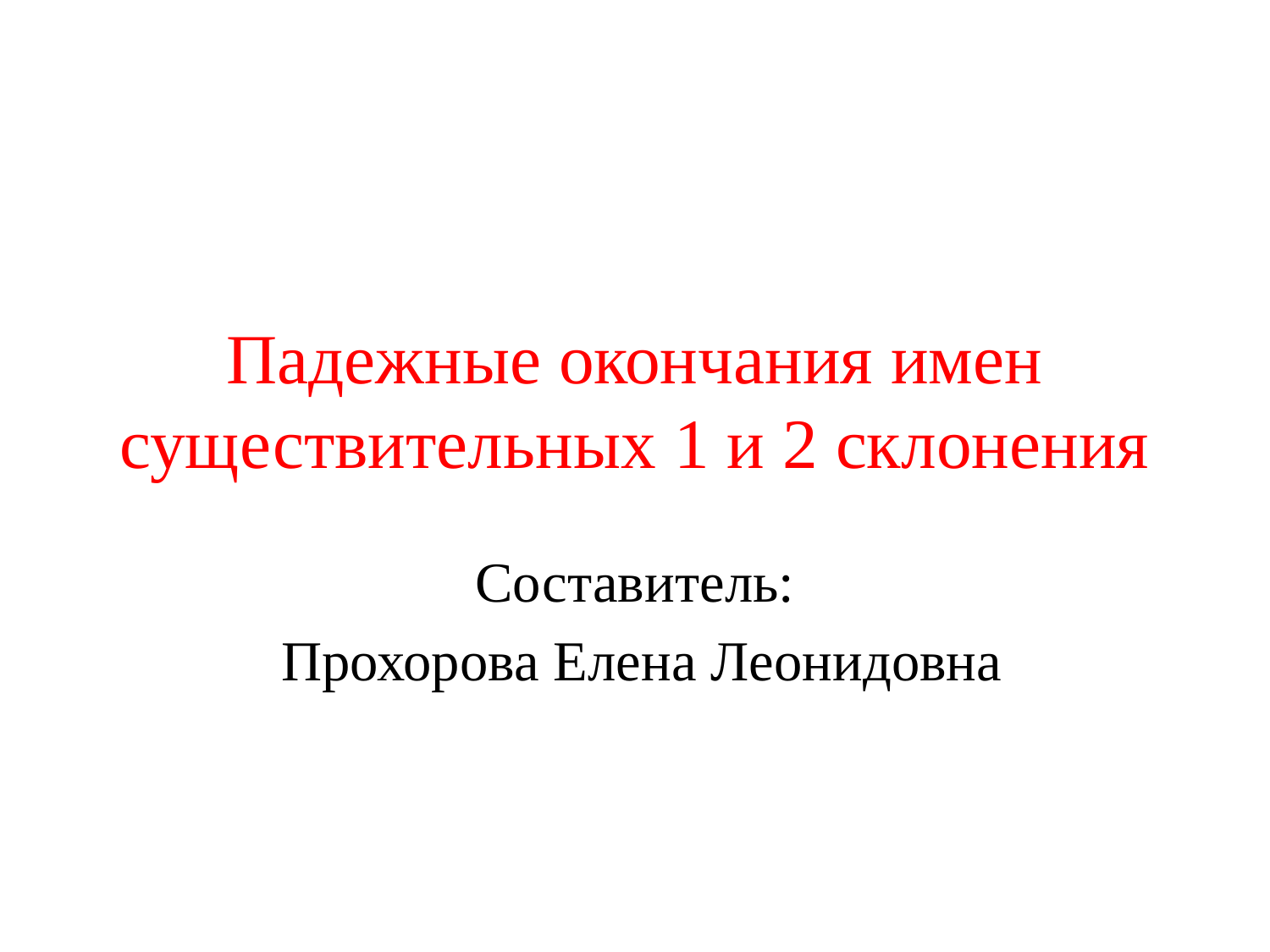

# Падежные окончания имен существительных 1 и 2 склонения
Составитель:
 Прохорова Елена Леонидовна